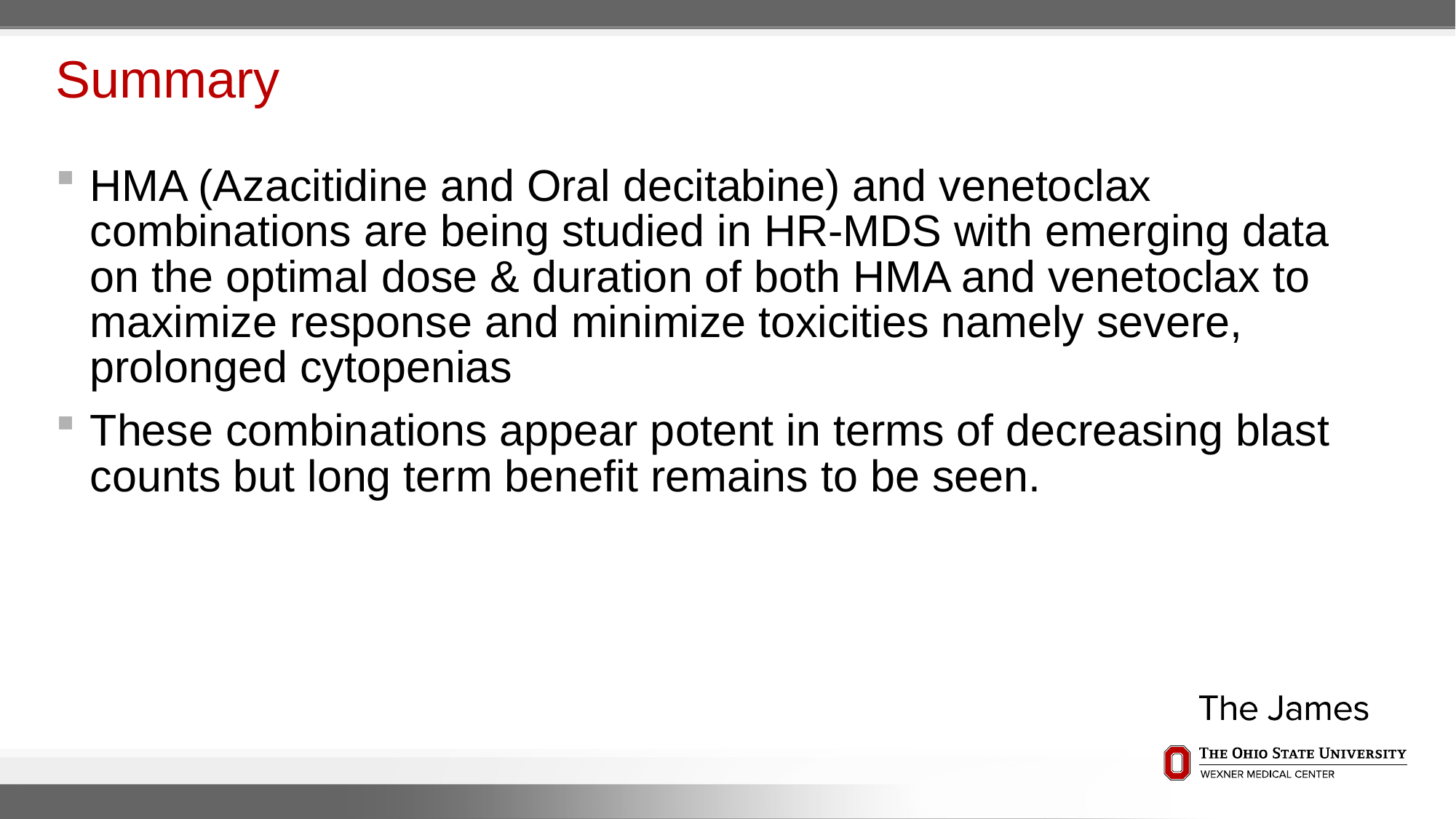

# Summary
HMA (Azacitidine and Oral decitabine) and venetoclax combinations are being studied in HR-MDS with emerging data on the optimal dose & duration of both HMA and venetoclax to maximize response and minimize toxicities namely severe, prolonged cytopenias
These combinations appear potent in terms of decreasing blast counts but long term benefit remains to be seen.